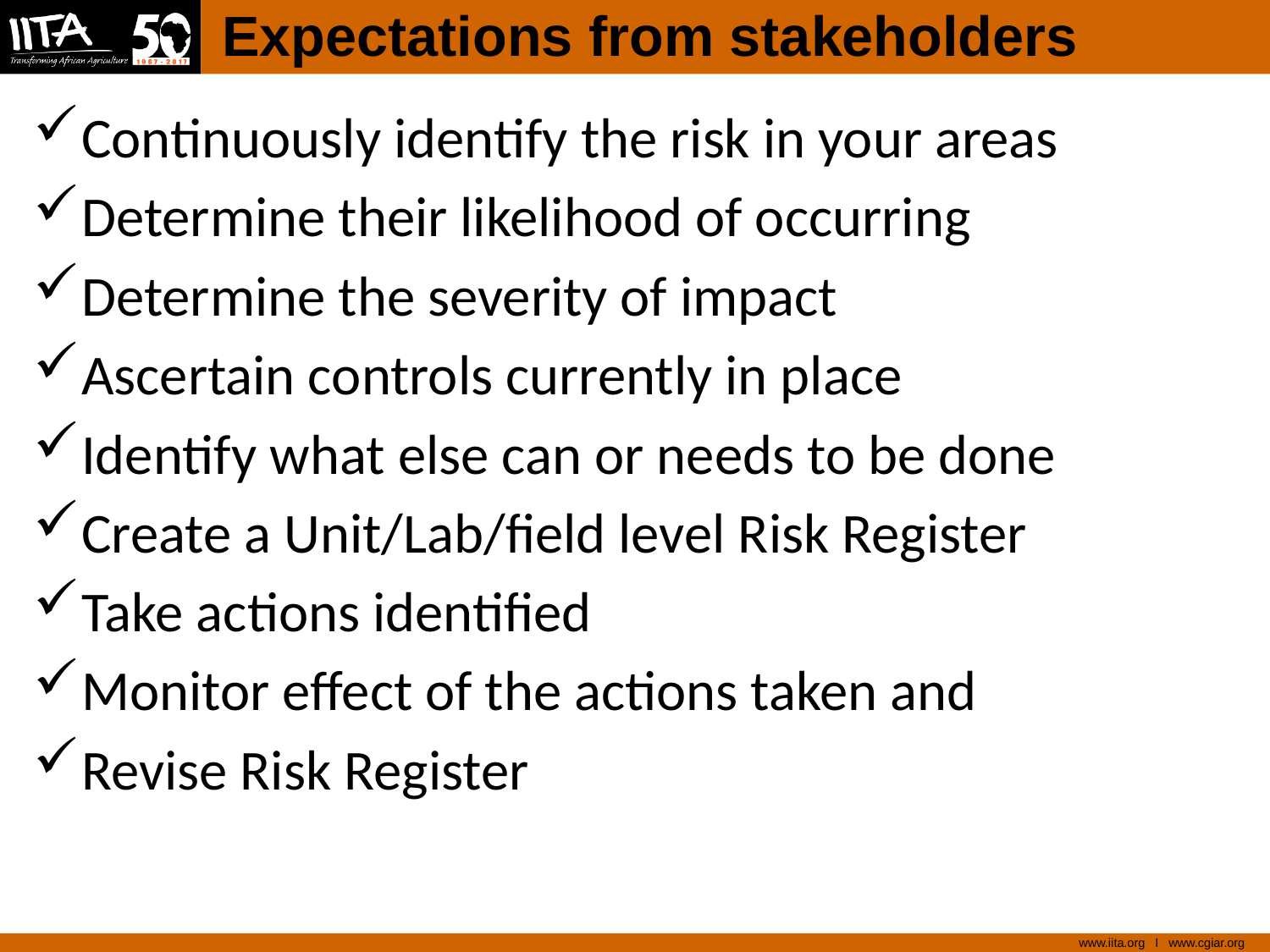

# Expectations from stakeholders
Continuously identify the risk in your areas
Determine their likelihood of occurring
Determine the severity of impact
Ascertain controls currently in place
Identify what else can or needs to be done
Create a Unit/Lab/field level Risk Register
Take actions identified
Monitor effect of the actions taken and
Revise Risk Register